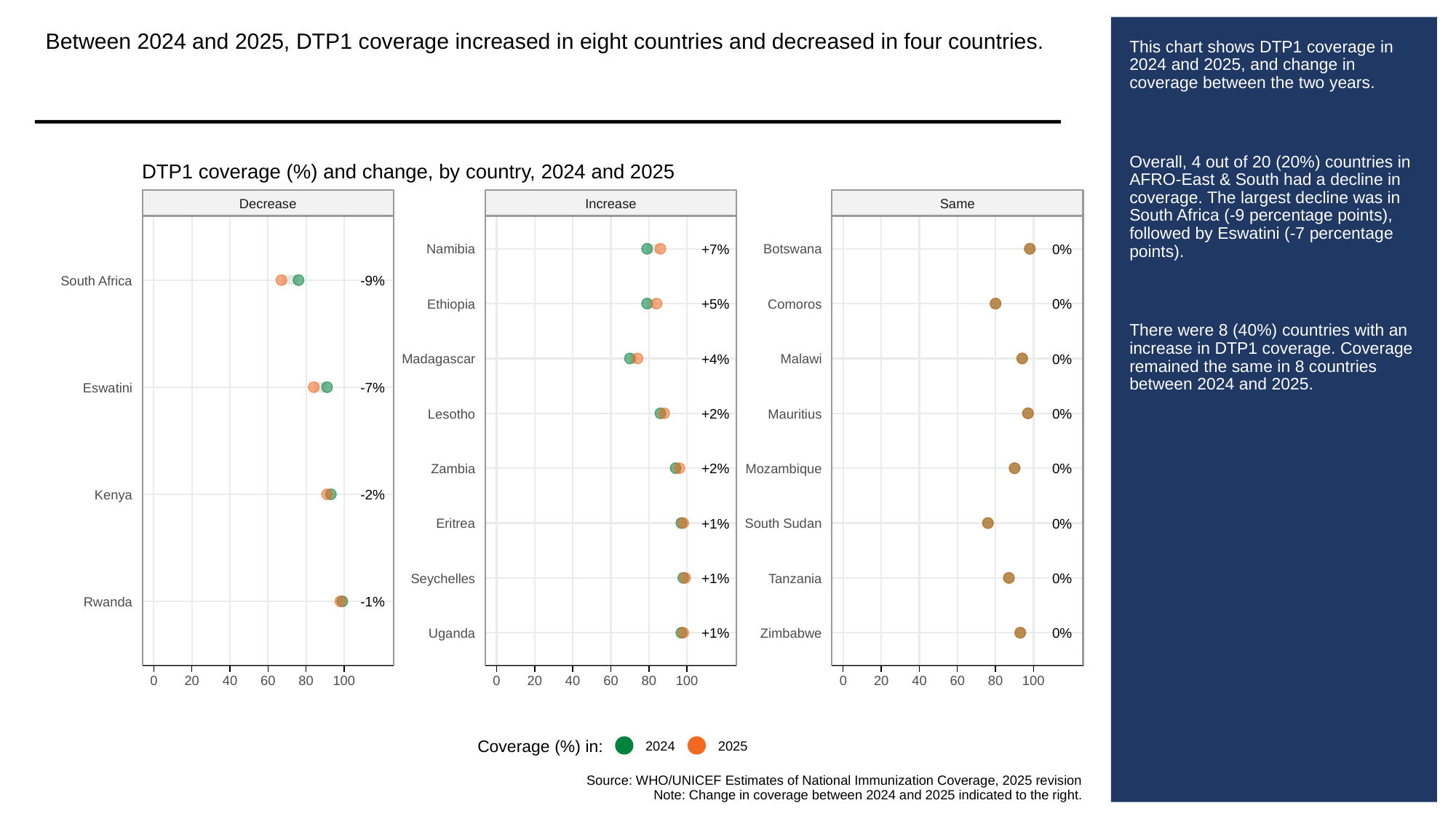

Between 2024 and 2025, DTP1 coverage increased in eight countries and decreased in four countries.
# This chart shows DTP1 coverage in 2024 and 2025, and change in coverage between the two years.

Overall, 4 out of 20 (20%) countries in AFRO-East & South had a decline in coverage. The largest decline was in South Africa (-9 percentage points), followed by Eswatini (-7 percentage points).

There were 8 (40%) countries with an increase in DTP1 coverage. Coverage remained the same in 8 countries between 2024 and 2025.

DTP1 coverage (%) and change, by country, 2024 and 2025

Decrease
Increase
Same

+7%
0%
Namibia
Botswana

-9%
South Africa

+5%
0%
Ethiopia
Comoros

+4%
0%
Madagascar
Malawi

-7%
Eswatini

+2%
0%
Lesotho
Mauritius

+2%
0%
Zambia
Mozambique

-2%
Kenya

+1%
0%
Eritrea
South Sudan

+1%
0%
Seychelles
Tanzania

-1%
Rwanda

+1%
0%
Uganda
Zimbabwe

0
20
40
60
80
100
0
20
40
60
80
100
0
20
40
60
80
100

Coverage (%) in:
2024
2025
Source: WHO/UNICEF Estimates of National Immunization Coverage, 2025 revision
Note: Change in coverage between 2024 and 2025 indicated to the right.